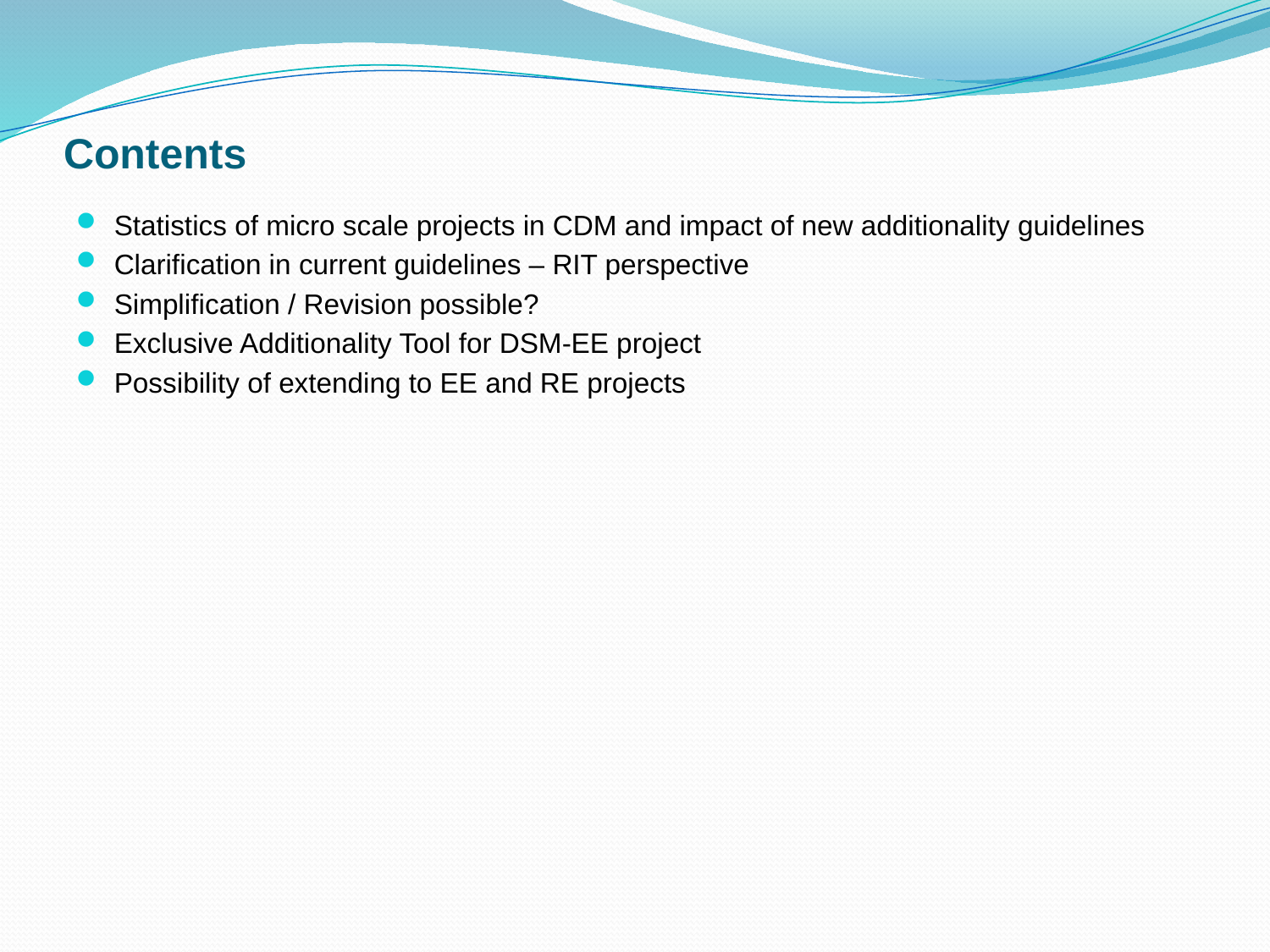

# Contents
Statistics of micro scale projects in CDM and impact of new additionality guidelines
Clarification in current guidelines – RIT perspective
Simplification / Revision possible?
Exclusive Additionality Tool for DSM-EE project
Possibility of extending to EE and RE projects